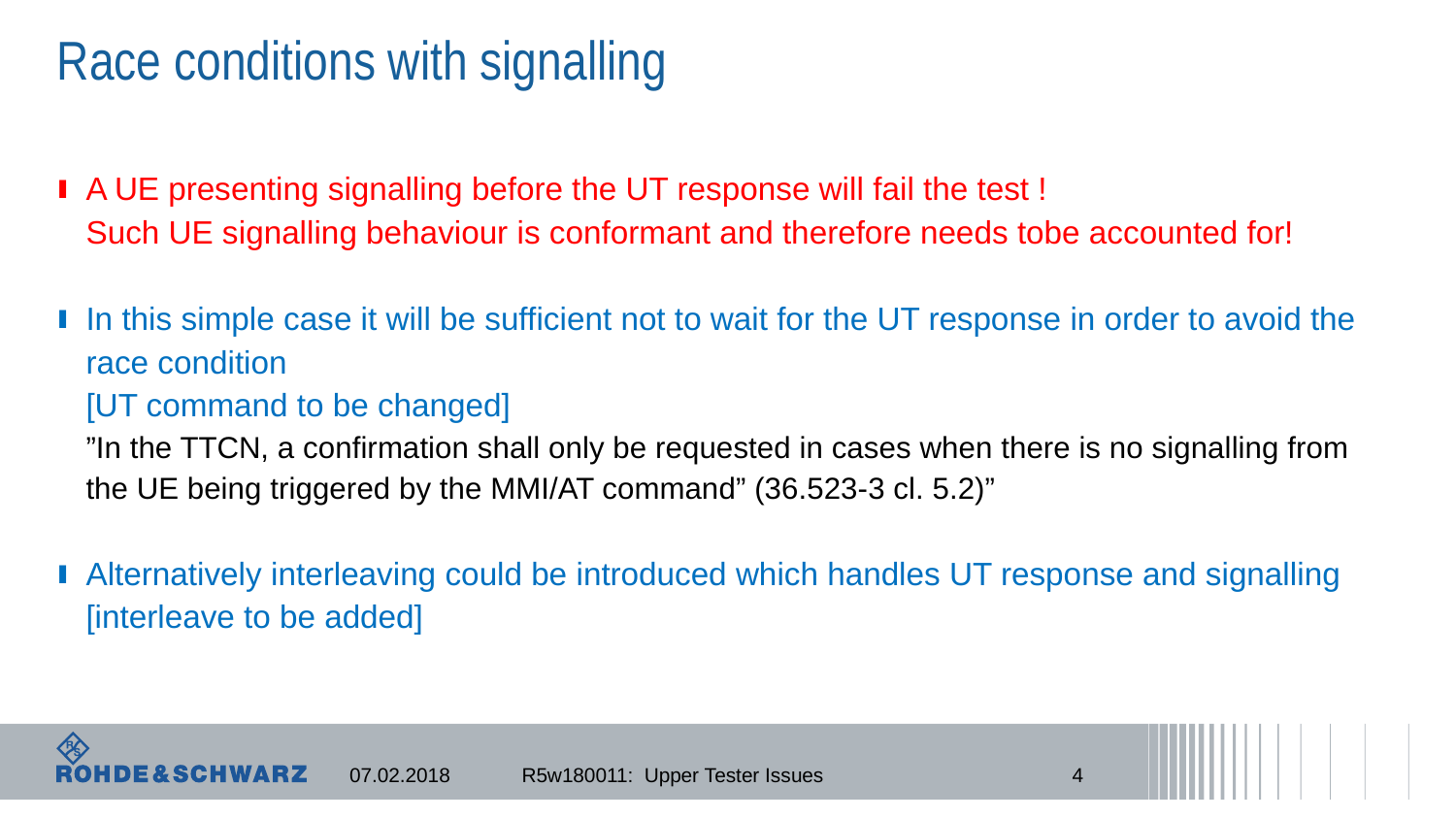

# Race conditions with signalling
A UE presenting signalling before the UT response will fail the test !
Such UE signalling behaviour is conformant and therefore needs tobe accounted for!

In this simple case it will be sufficient not to wait for the UT response in order to avoid the race condition
[UT command to be changed]
”In the TTCN, a confirmation shall only be requested in cases when there is no signalling from the UE being triggered by the MMI/AT command” (36.523-3 cl. 5.2)”

Alternatively interleaving could be introduced which handles UT response and signalling
[interleave to be added]

07.02.2018
R5w180011:  Upper Tester Issues
4